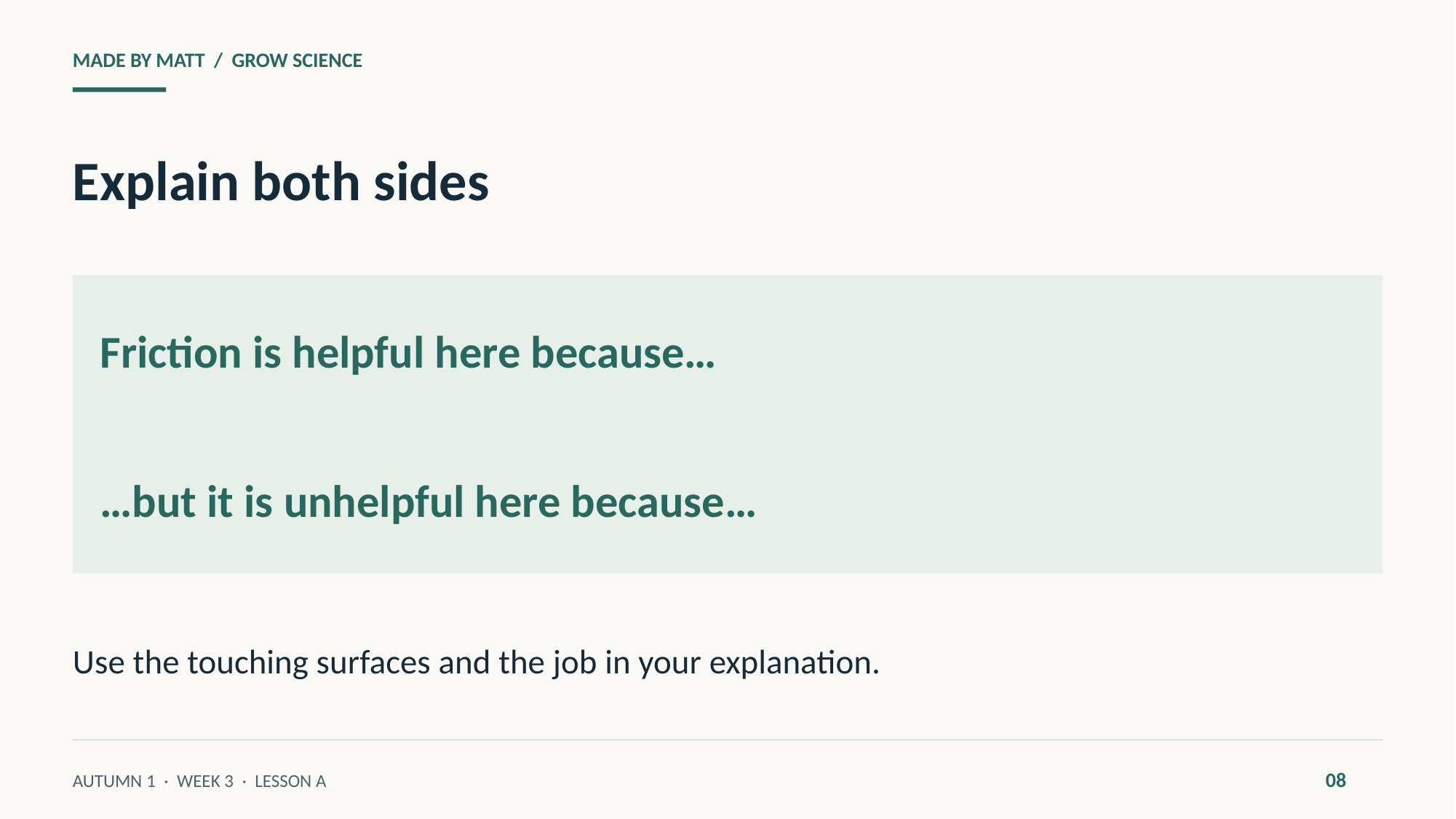

MADE BY MATT  /  GROW SCIENCE

Explain both sides
Friction is helpful here because…
…but it is unhelpful here because…
Use the touching surfaces and the job in your explanation.

08
AUTUMN 1  ·  WEEK 3  ·  LESSON A